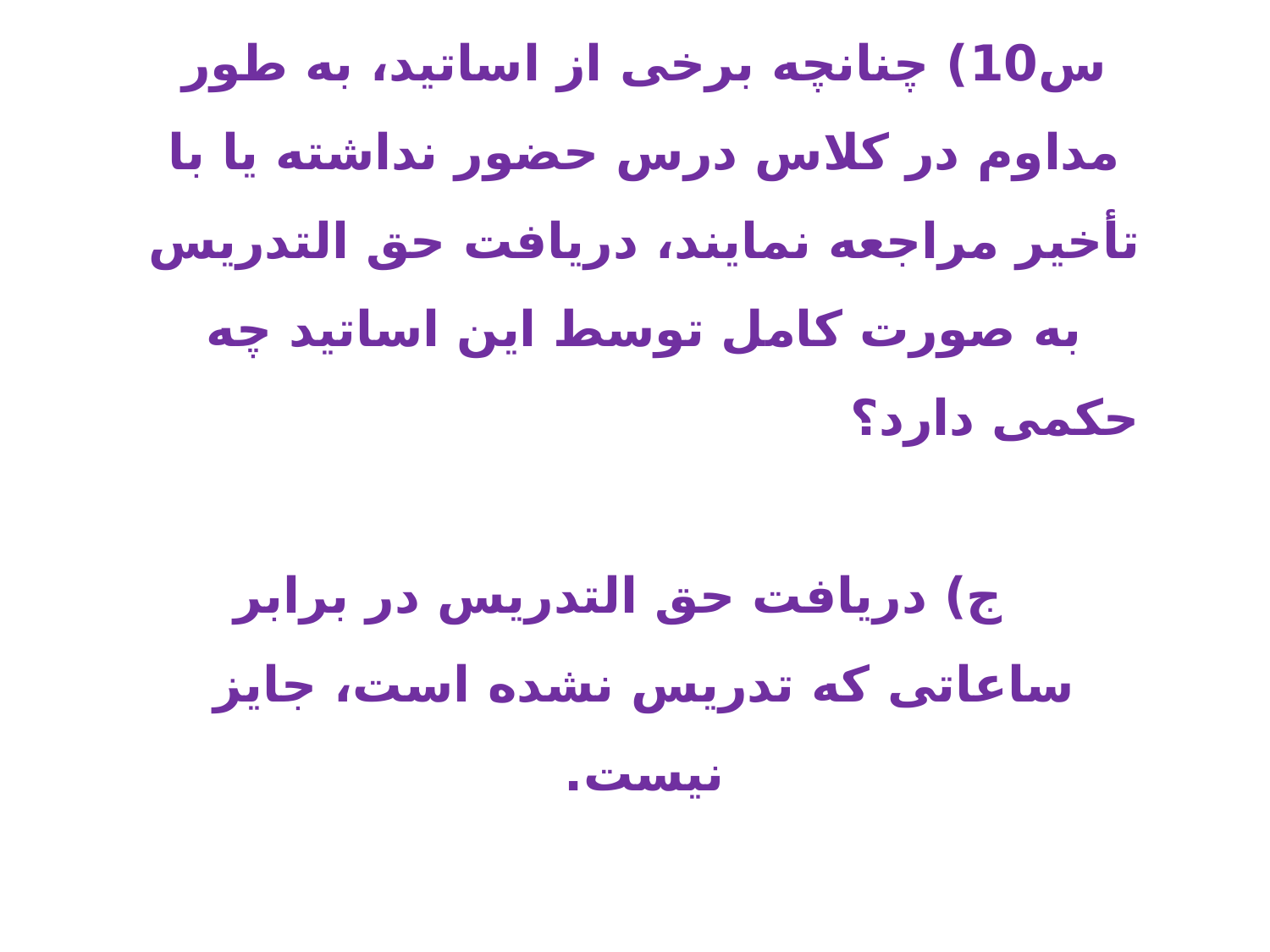

# س10) چنانچه برخى از اساتيد، به طور مداوم در كلاس درس حضور نداشته يا با تأخير مراجعه نمايند، دريافت حق التدريس به صورت كامل توسط اين اساتيد چه حكمى دارد؟ ج) دريافت حق التدريس در برابر ساعاتى كه تدريس نشده است، جايز نيست.